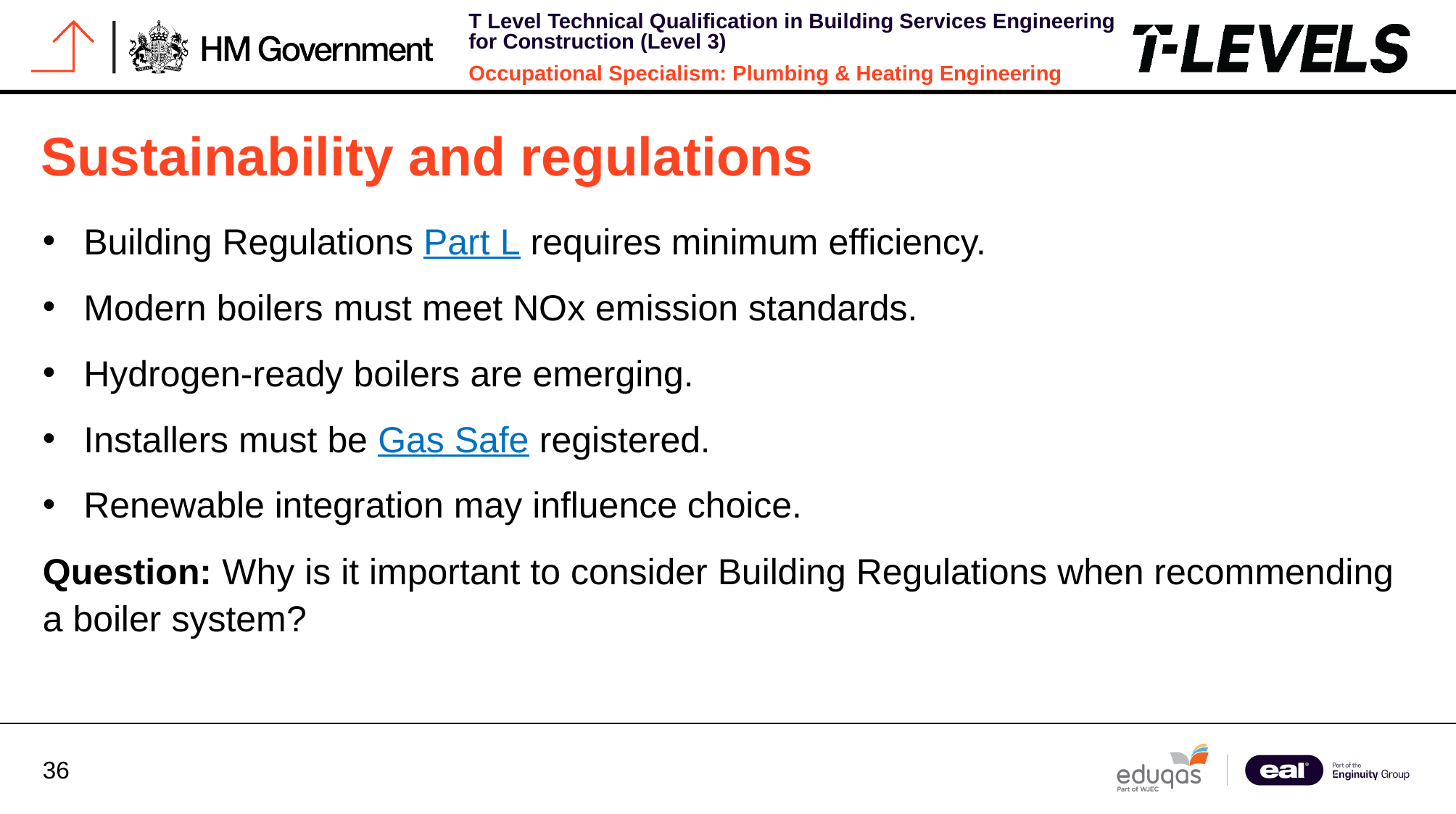

# Sustainability and regulations
Building Regulations Part L requires minimum efficiency.
Modern boilers must meet NOx emission standards.
Hydrogen-ready boilers are emerging.
Installers must be Gas Safe registered.
Renewable integration may influence choice.
Question: Why is it important to consider Building Regulations when recommending a boiler system?